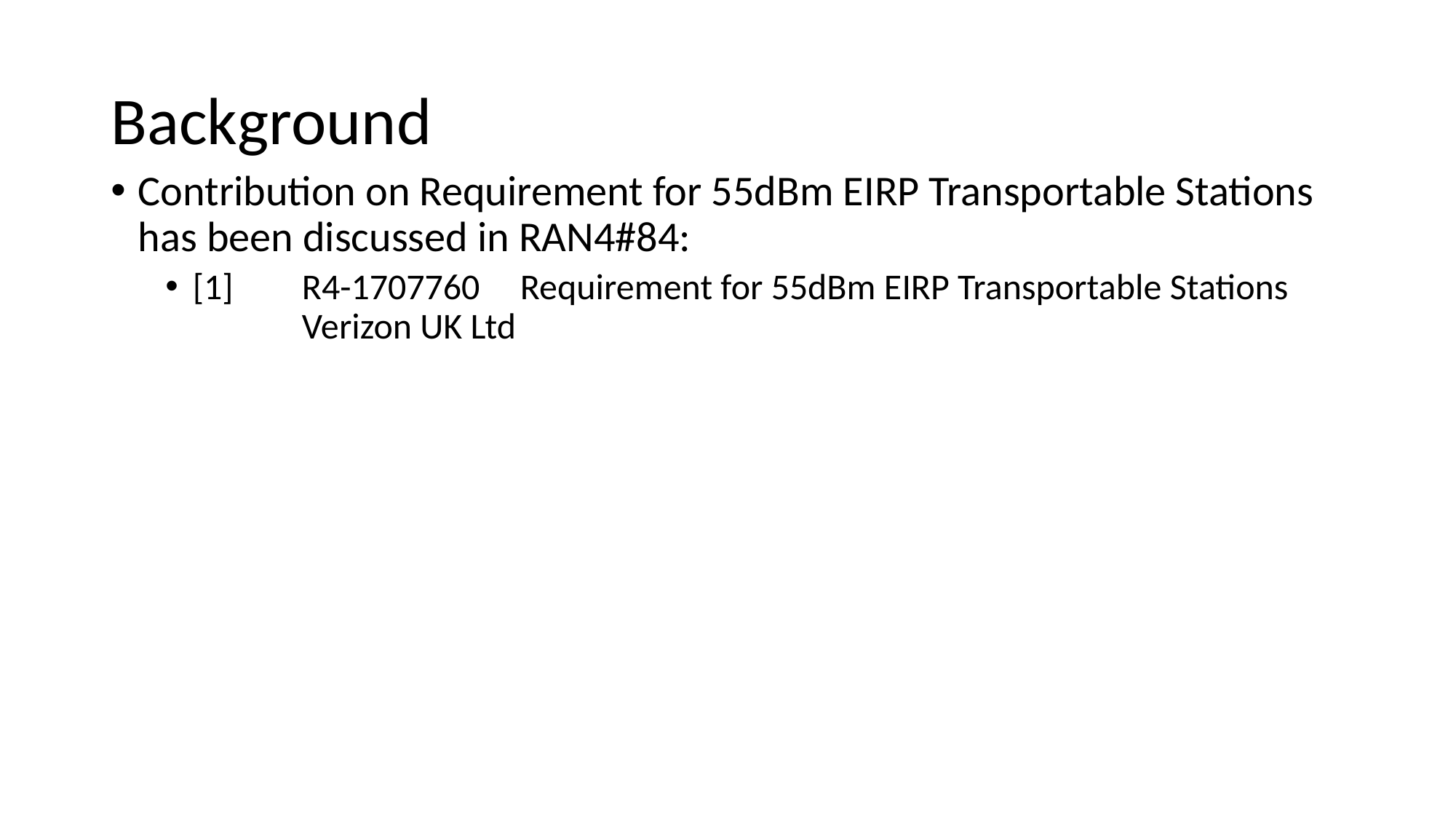

# Background
Contribution on Requirement for 55dBm EIRP Transportable Stations has been discussed in RAN4#84:
[1]	R4-1707760	Requirement for 55dBm EIRP Transportable Stations	Verizon UK Ltd